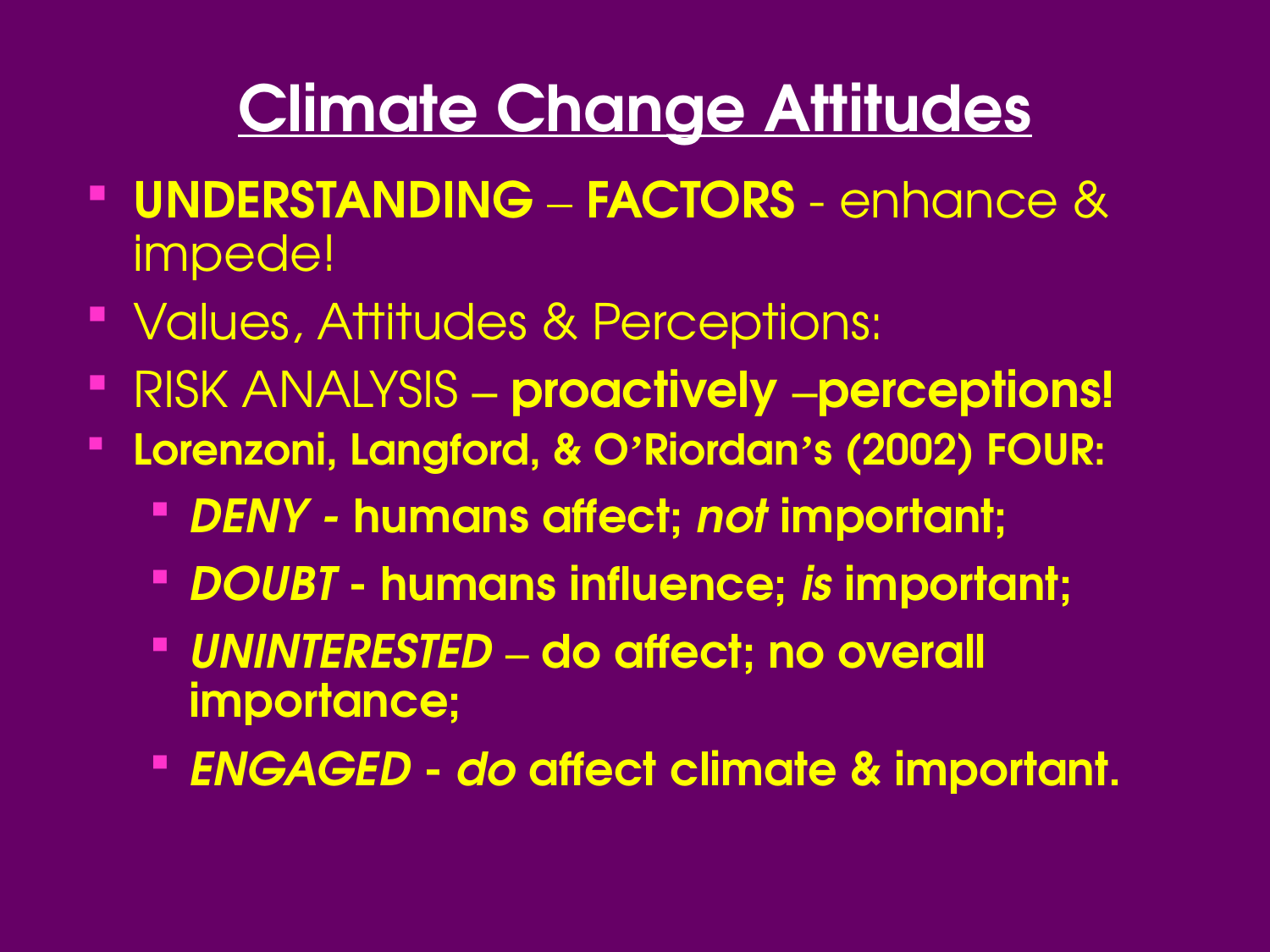

# Climate Change Attitudes
UNDERSTANDING – FACTORS - enhance & impede!
Values, Attitudes & Perceptions:
RISK ANALYSIS – proactively –perceptions!
Lorenzoni, Langford, & O’Riordan’s (2002) FOUR:
DENY - humans affect; not important;
DOUBT - humans influence; is important;
UNINTERESTED – do affect; no overall importance;
ENGAGED - do affect climate & important.